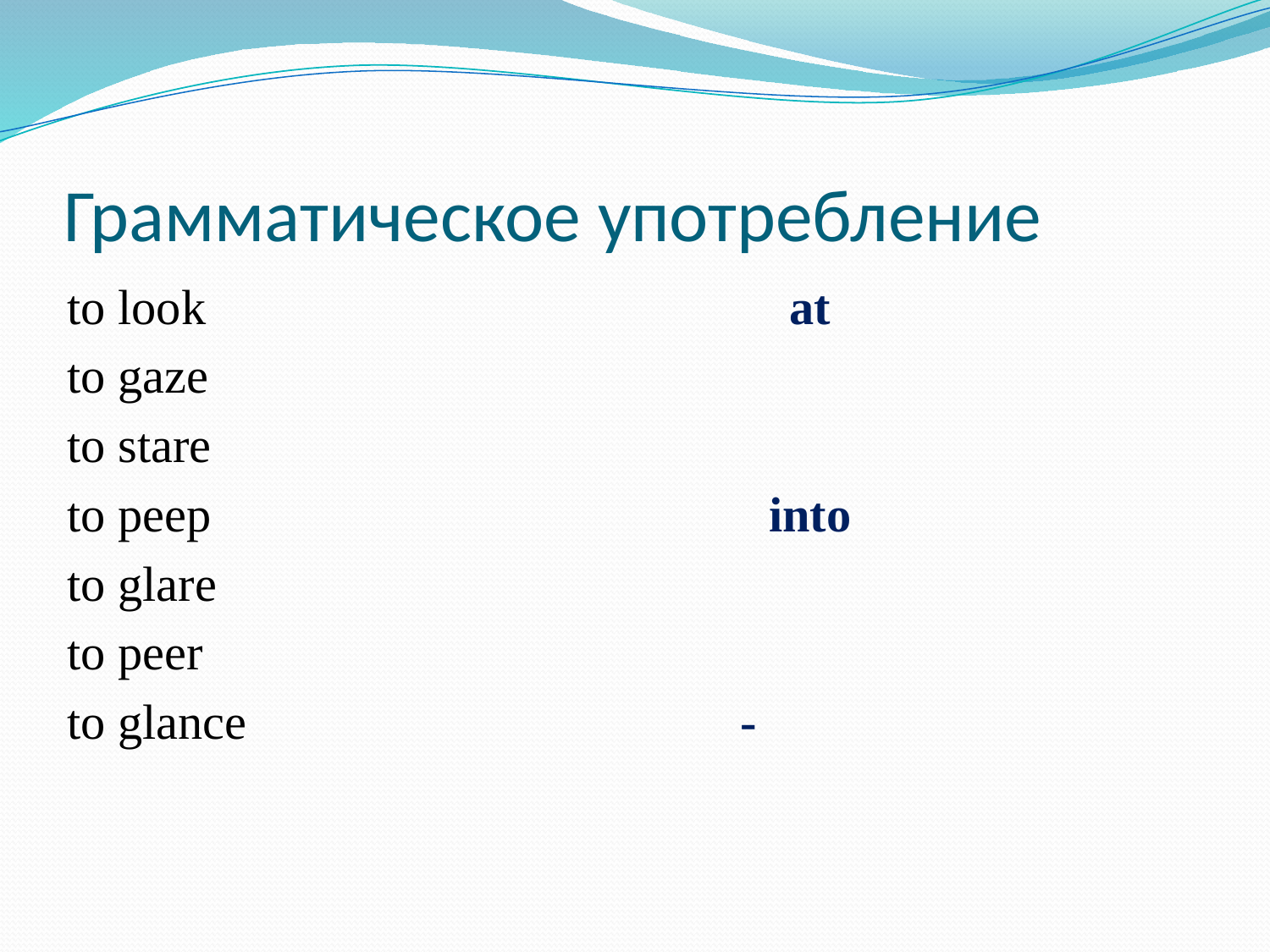

# Грамматическое употребление
to look		                                   at
to gaze
to stare
to peep		   	                       into
to glare
to peer
to glance				-